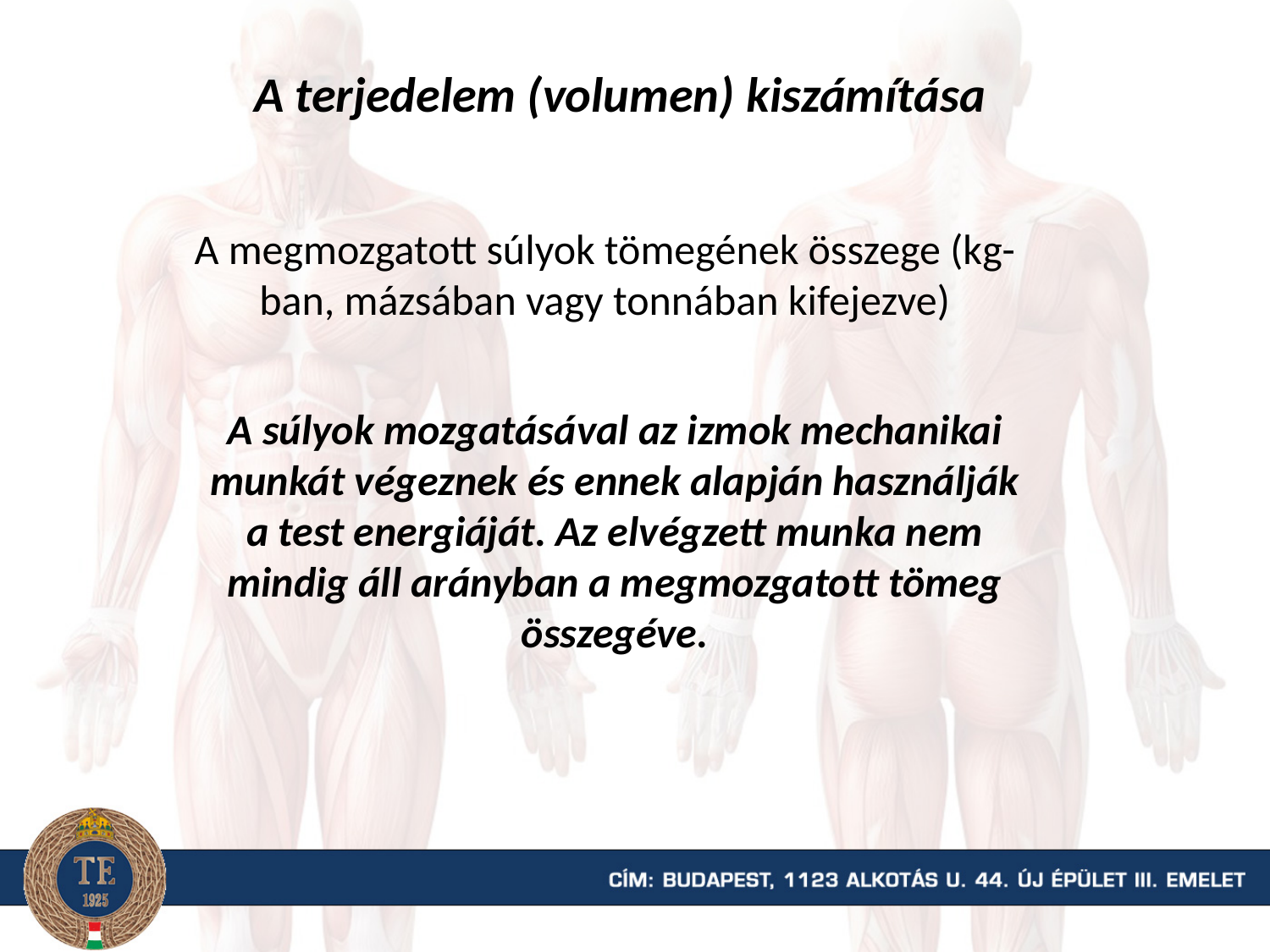

A terjedelem (volumen) kiszámítása
A megmozgatott súlyok tömegének összege (kg-ban, mázsában vagy tonnában kifejezve)
A súlyok mozgatásával az izmok mechanikai munkát végeznek és ennek alapján használják a test energiáját. Az elvégzett munka nem mindig áll arányban a megmozgatott tömeg összegéve.